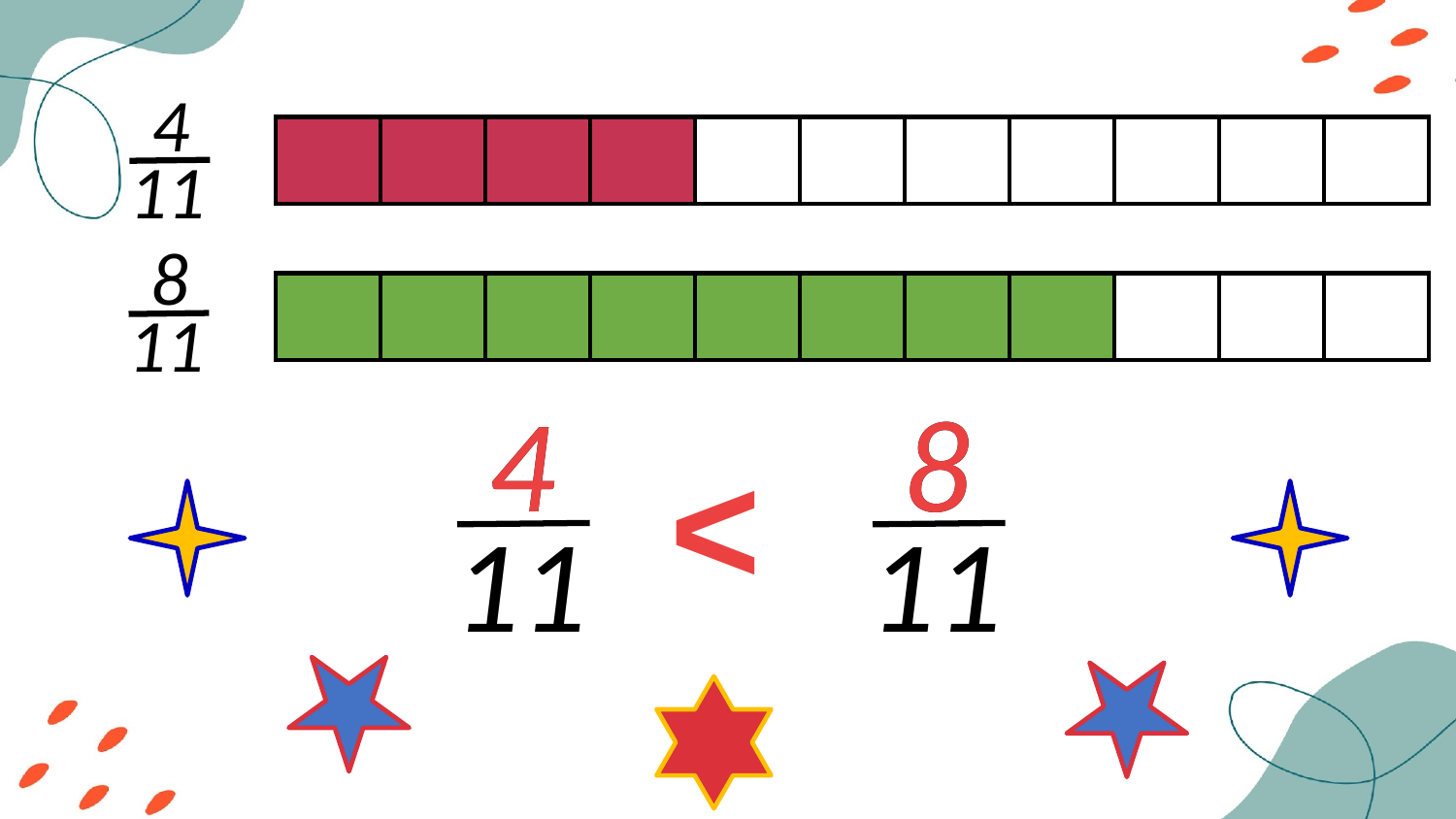

4

|  |  |  |  |  |  |  |  |  |  |  |
| --- | --- | --- | --- | --- | --- | --- | --- | --- | --- | --- |
|  |  |  |  |  |  |  |  |  |  |  |
| --- | --- | --- | --- | --- | --- | --- | --- | --- | --- | --- |
11
8

|  |  |  |  |  |  |  |  |  |  |  |
| --- | --- | --- | --- | --- | --- | --- | --- | --- | --- | --- |
|  |  |  |  |  |  |  |  |  |  |  |
| --- | --- | --- | --- | --- | --- | --- | --- | --- | --- | --- |
11
8
8
4
4
<

11
11